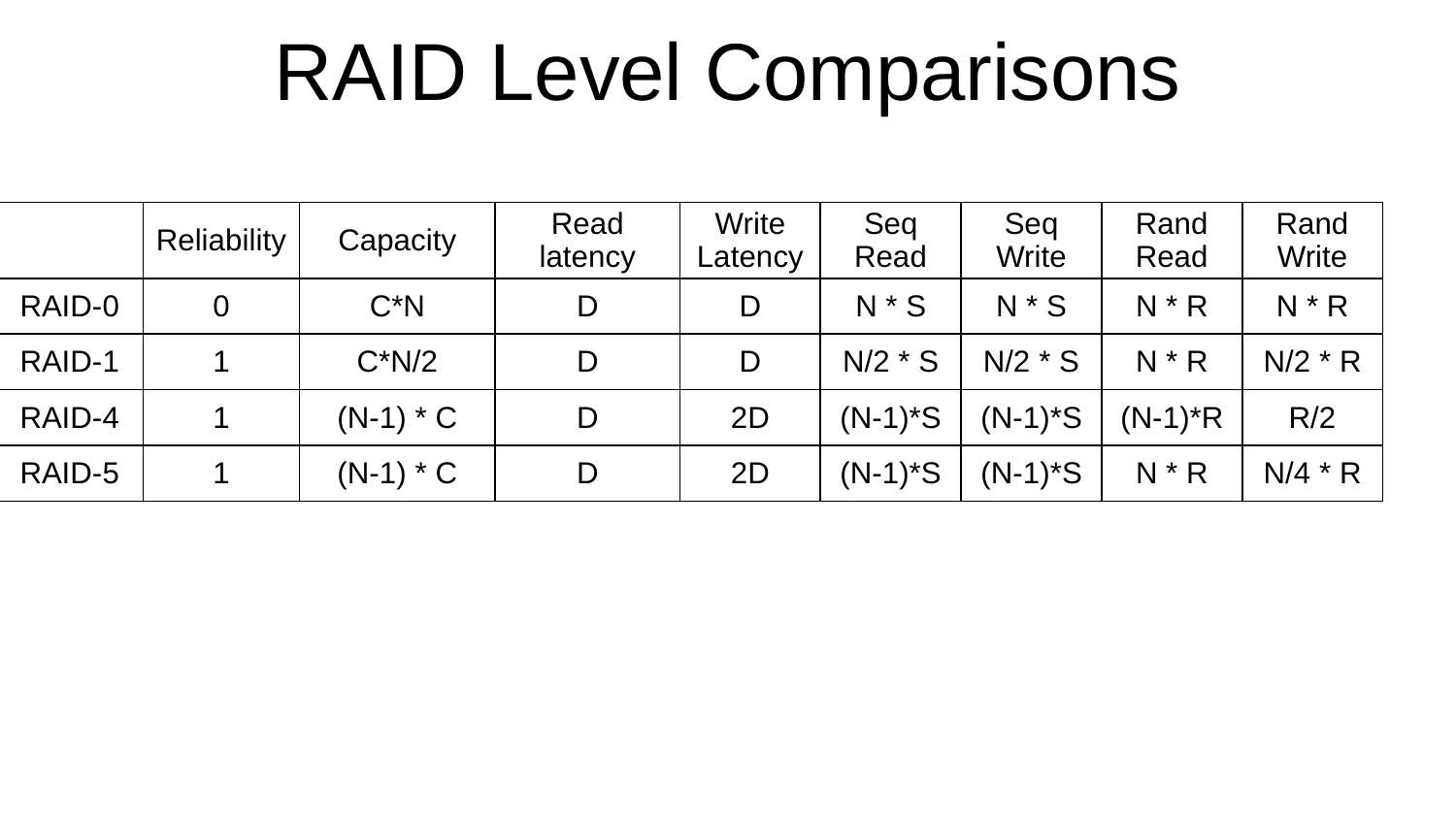

# RAID Level Comparisons
|  | Reliability | Capacity | Read latency | Write Latency | Seq Read | Seq Write | Rand Read | Rand Write |
| --- | --- | --- | --- | --- | --- | --- | --- | --- |
| RAID-0 | 0 | C\*N | D | D | N \* S | N \* S | N \* R | N \* R |
| RAID-1 | 1 | C\*N/2 | D | D | N/2 \* S | N/2 \* S | N \* R | N/2 \* R |
| RAID-4 | 1 | (N-1) \* C | D | 2D | (N-1)\*S | (N-1)\*S | (N-1)\*R | R/2 |
| RAID-5 | 1 | (N-1) \* C | D | 2D | (N-1)\*S | (N-1)\*S | N \* R | N/4 \* R |